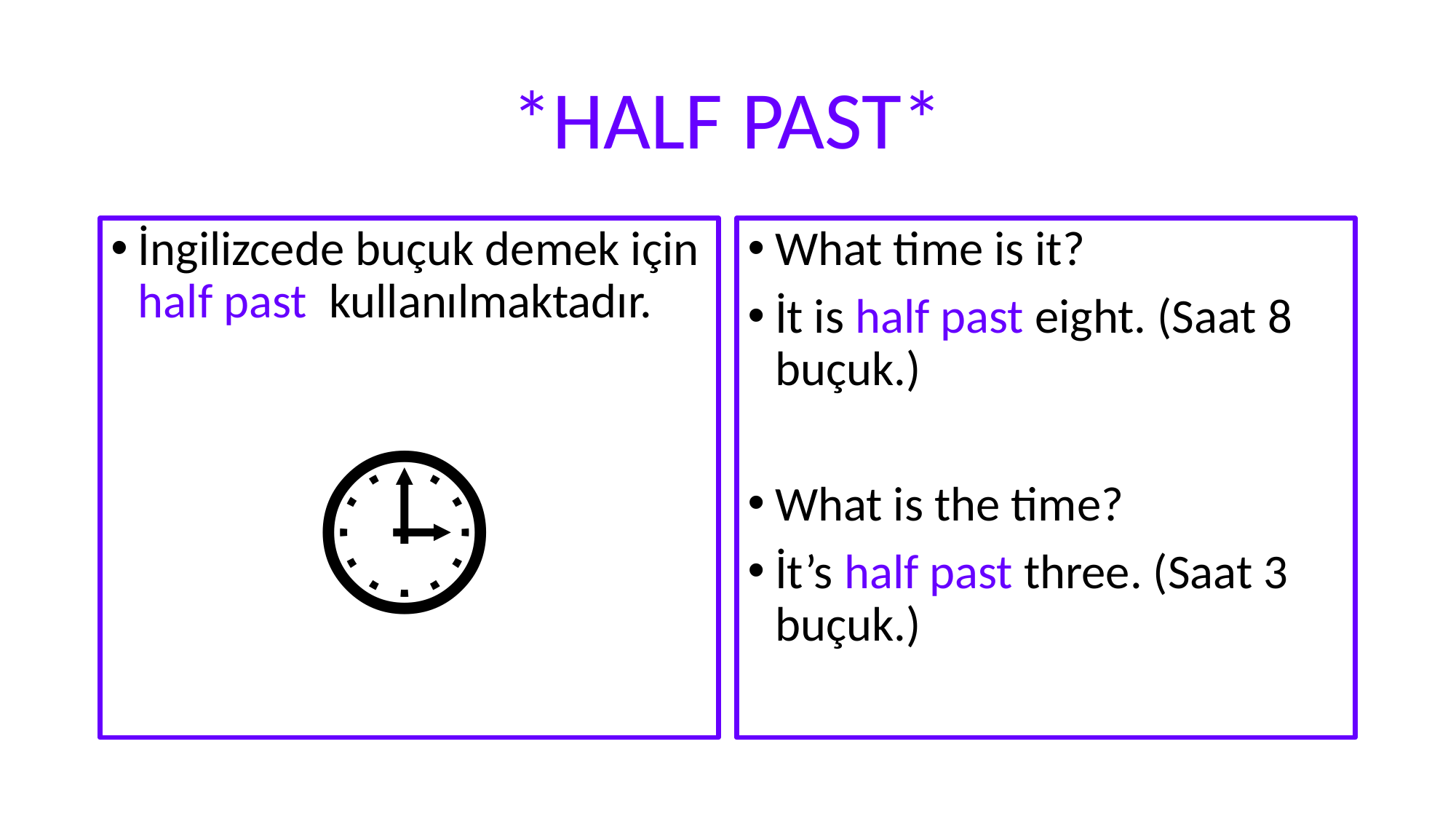

# *HALF PAST*
İngilizcede buçuk demek için half past  kullanılmaktadır.

🕒
What time is it?
İt is half past eight. (Saat 8 buçuk.)

What is the time?
İt’s half past three. (Saat 3 buçuk.)